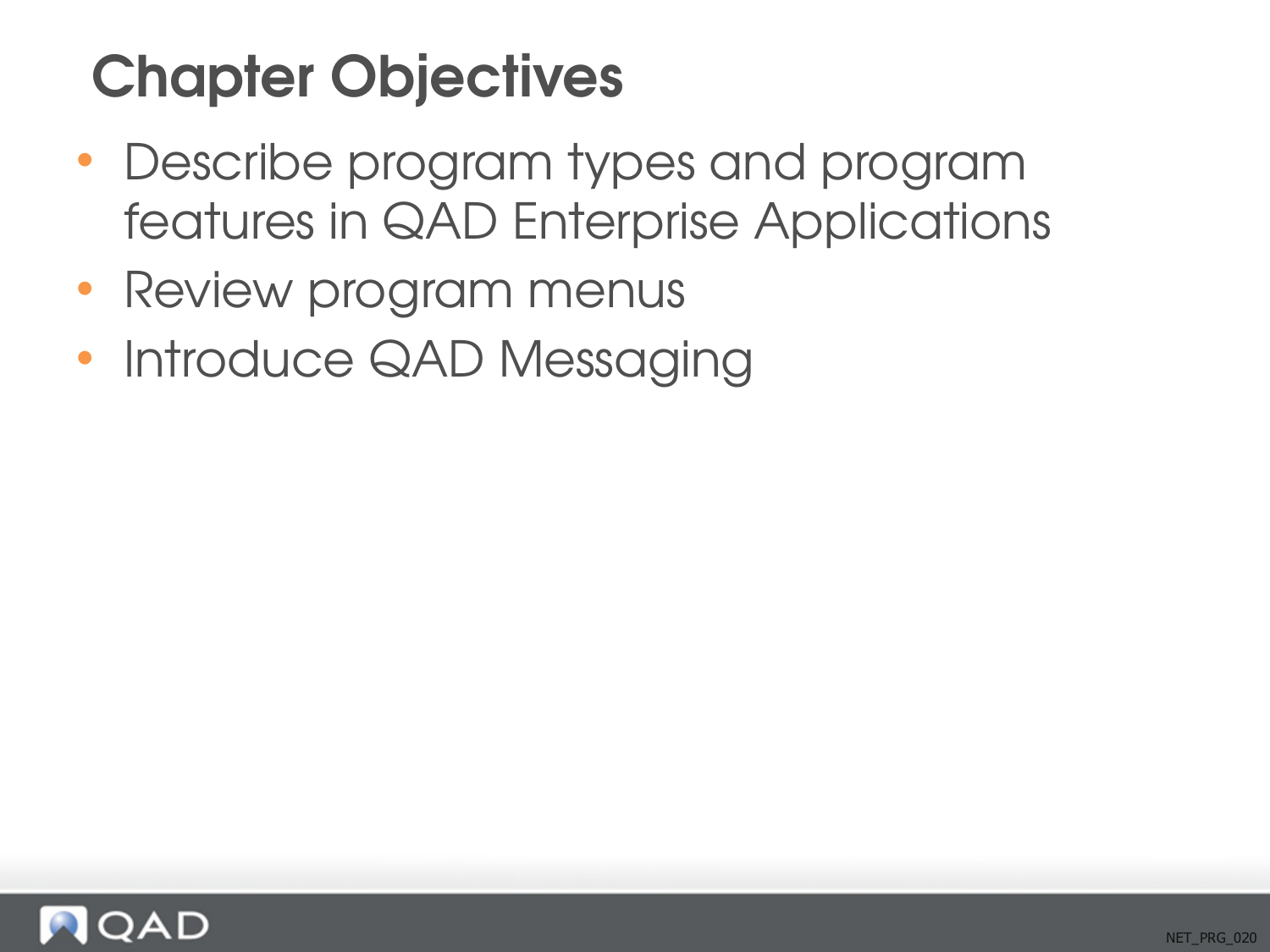

# Chapter Objectives
Describe program types and program features in QAD Enterprise Applications
Review program menus
Introduce QAD Messaging

NET_PRG_020